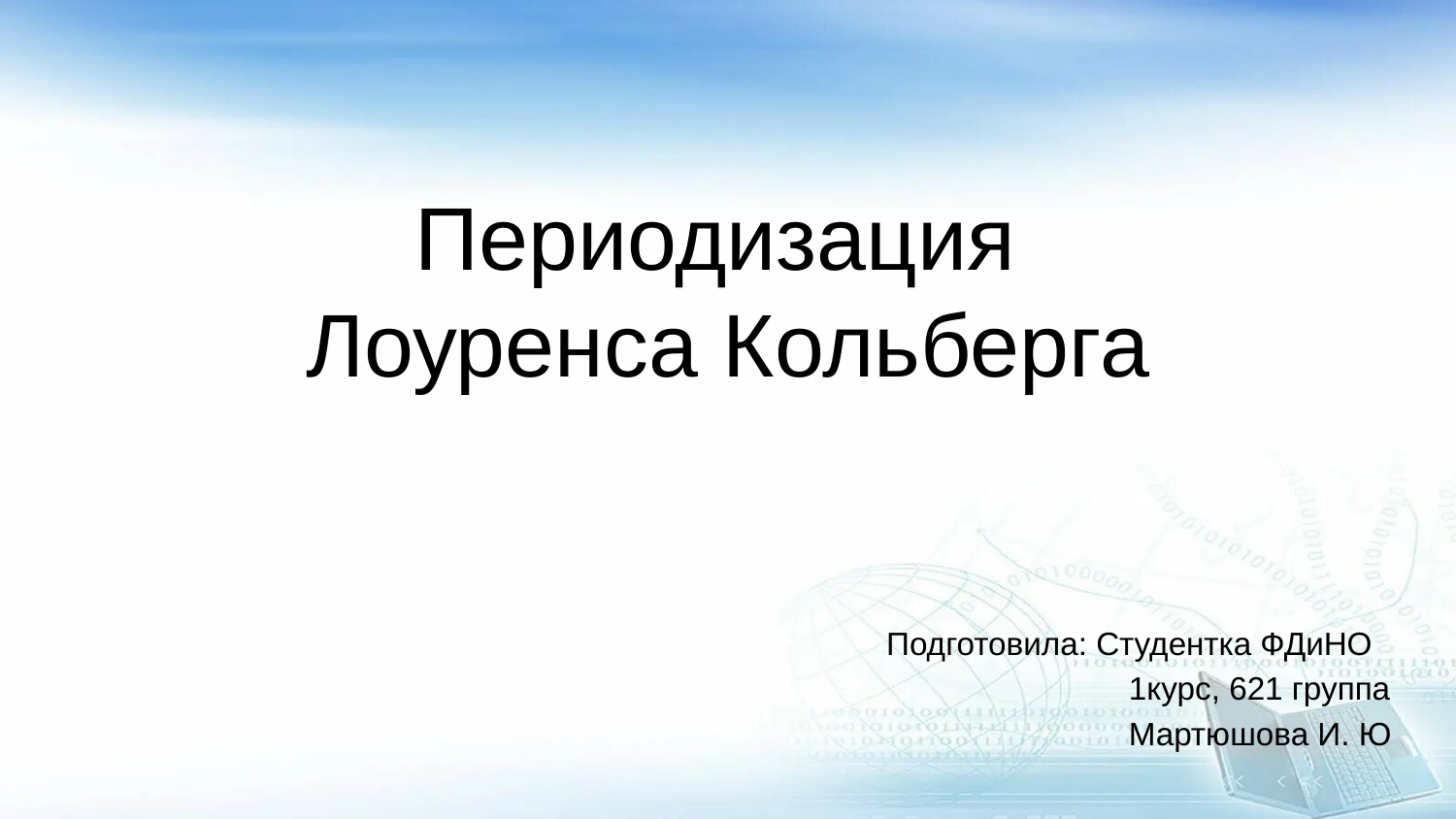

# Периодизация Лоуренса Кольберга
Подготовила: Студентка ФДиНО
                           1курс, 621 группа
                           Мартюшова И. Ю